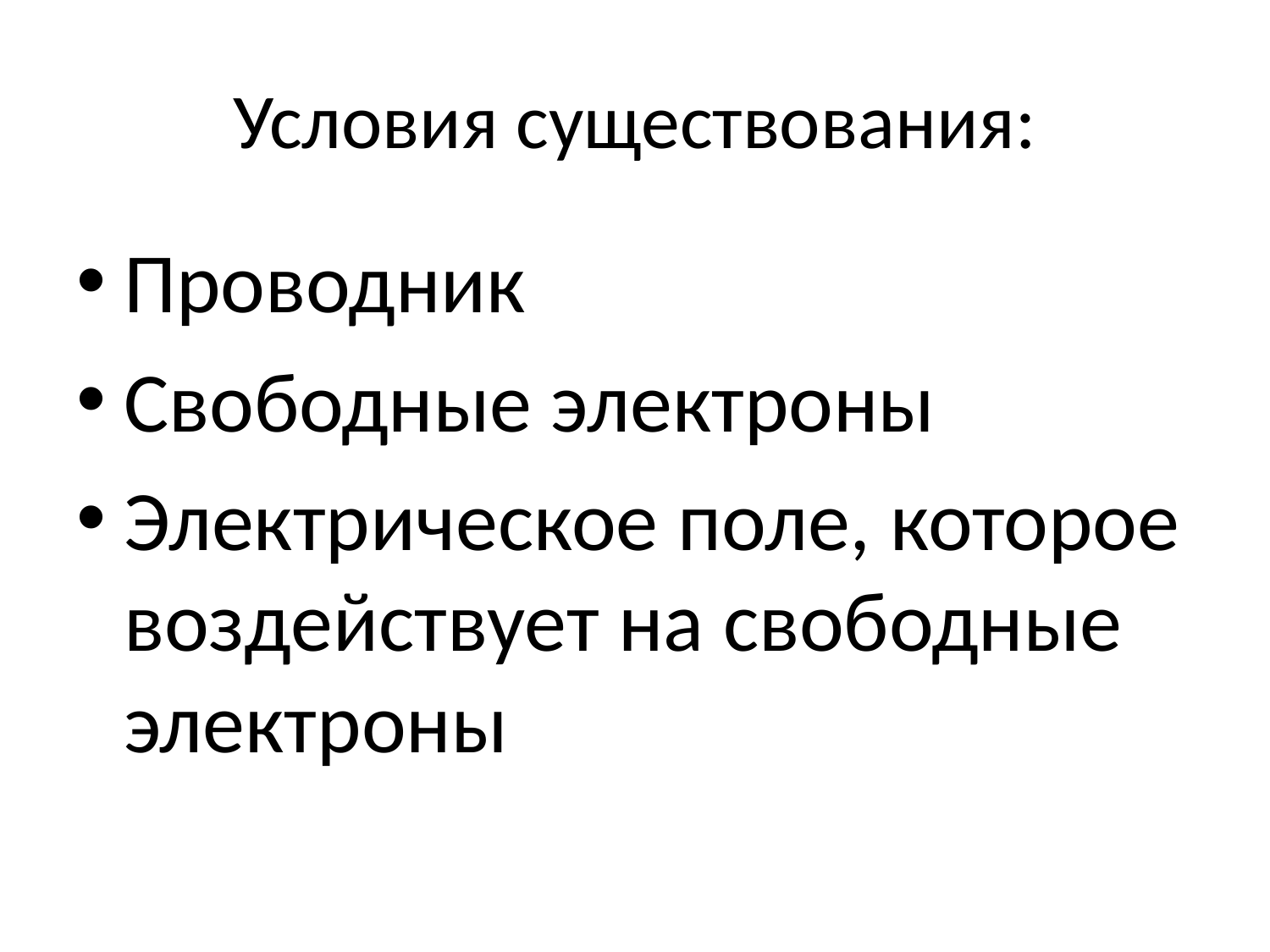

# Условия существования:
Проводник
Свободные электроны
Электрическое поле, которое воздействует на свободные электроны